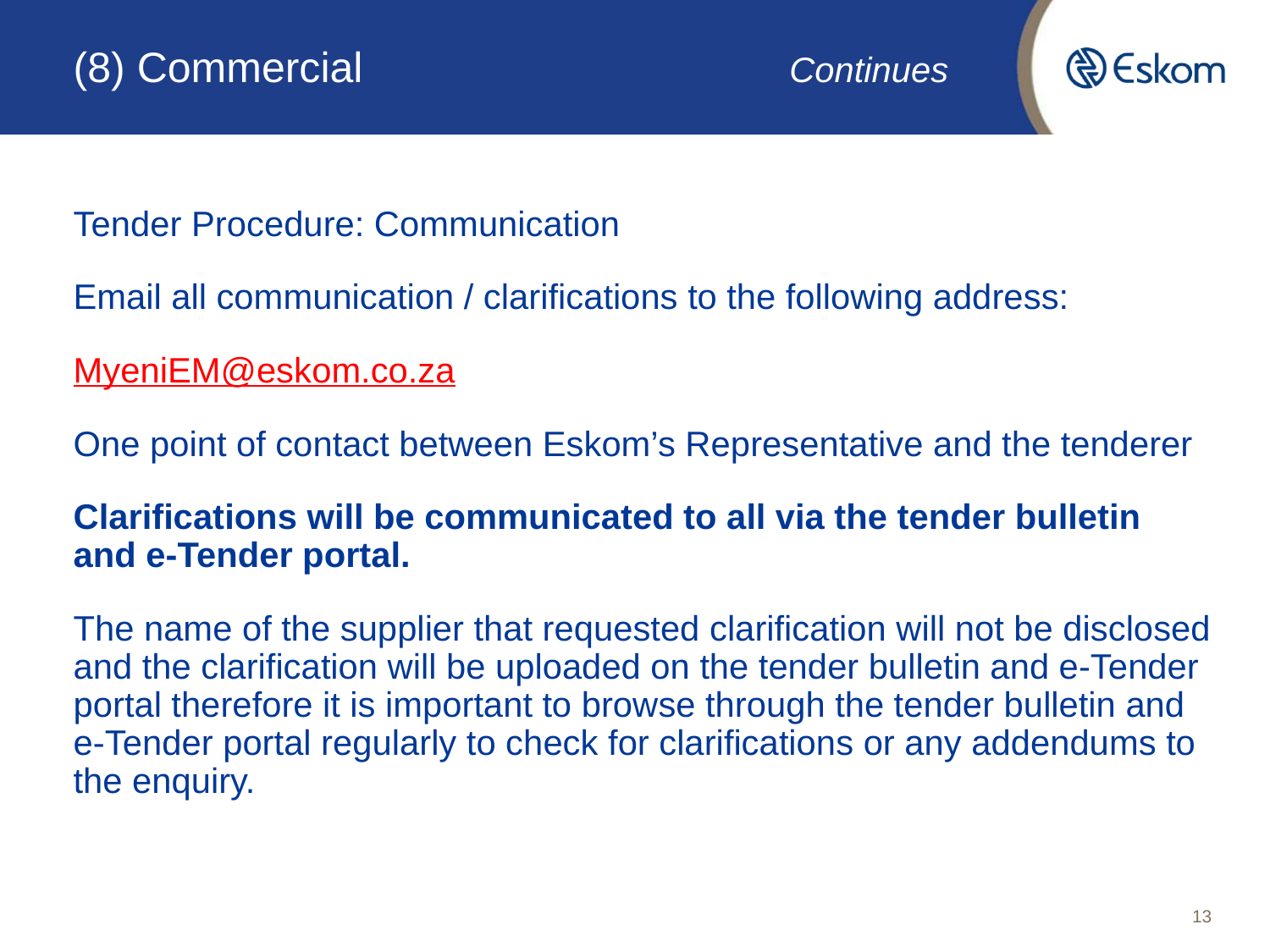

# (8) Commercial                                    Continues
Tender Procedure: Communication
Email all communication / clarifications to the following address:
MyeniEM@eskom.co.za
One point of contact between Eskom’s Representative and the tenderer
Clarifications will be communicated to all via the tender bulletin and e-Tender portal.
The name of the supplier that requested clarification will not be disclosed and the clarification will be uploaded on the tender bulletin and e-Tender portal therefore it is important to browse through the tender bulletin and e-Tender portal regularly to check for clarifications or any addendums to the enquiry.

13